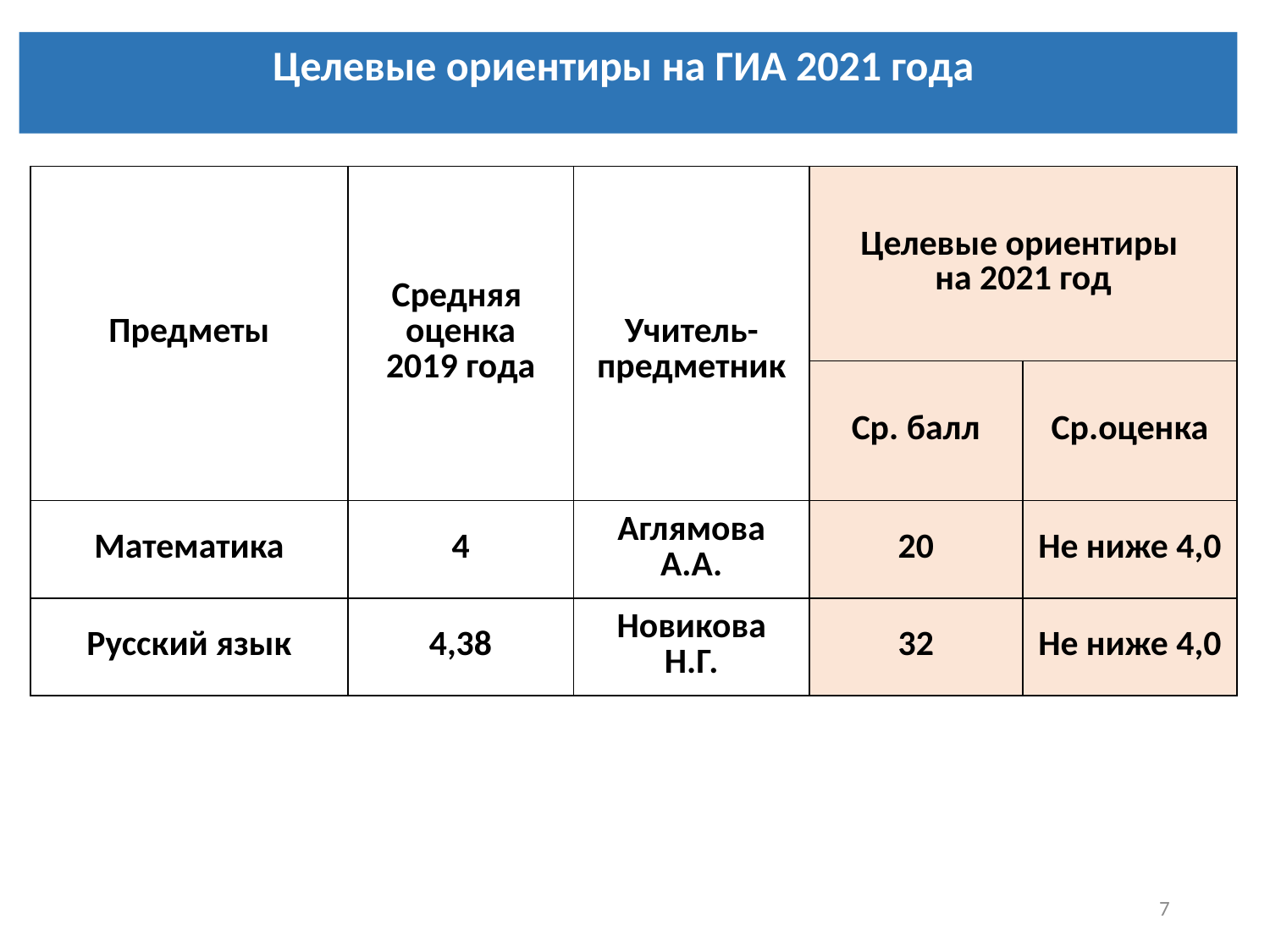

Целевые ориентиры на ГИА 2021 года

| Предметы | Средняя оценка 2019 года | Учитель- предметник | Целевые ориентиры на 2021 год |  |
| --- | --- | --- | --- | --- |
|  |  |  | Ср. балл | Ср.оценка |
| Математика | 4 | Аглямова А.А. | 20 | Не ниже 4,0 |
| Русский язык | 4,38 | Новикова Н.Г. | 32 | Не ниже 4,0 |
7